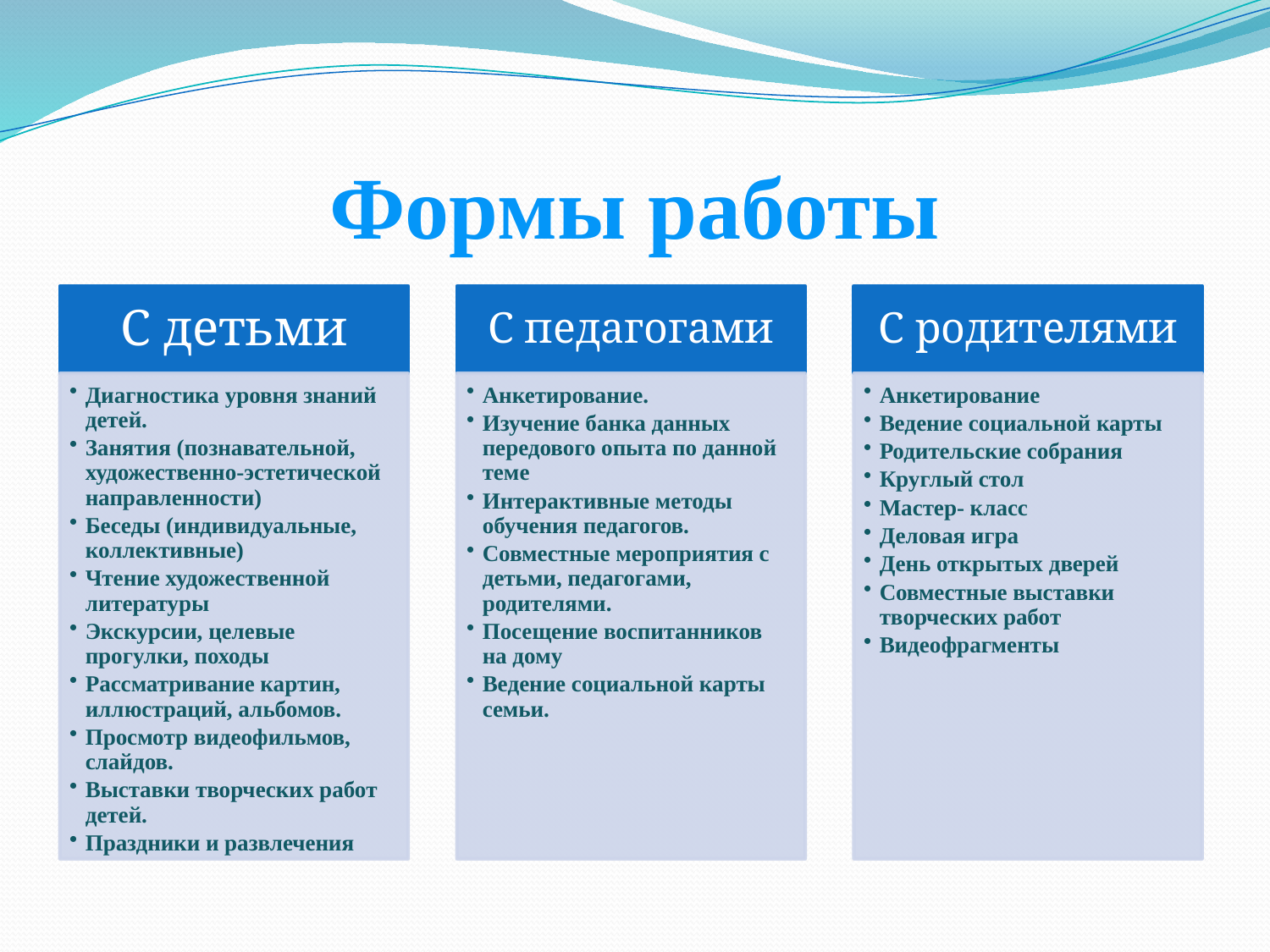

# Формы работы
С детьми
Диагностика уровня знаний детей.
Занятия (познавательной, художественно-эстетической направленности)
Беседы (индивидуальные, коллективные)
Чтение художественной литературы
Экскурсии, целевые прогулки, походы
Рассматривание картин, иллюстраций, альбомов.
Просмотр видеофильмов, слайдов.
Выставки творческих работ детей.
Праздники и развлечения
С педагогами
Анкетирование.
Изучение банка данных передового опыта по данной теме
Интерактивные методы обучения педагогов.
Совместные мероприятия с детьми, педагогами, родителями.
Посещение воспитанников на дому
Ведение социальной карты семьи.
С родителями
Анкетирование
Ведение социальной карты
Родительские собрания
Круглый стол
Мастер- класс
Деловая игра
День открытых дверей
Совместные выставки творческих работ
Видеофрагменты